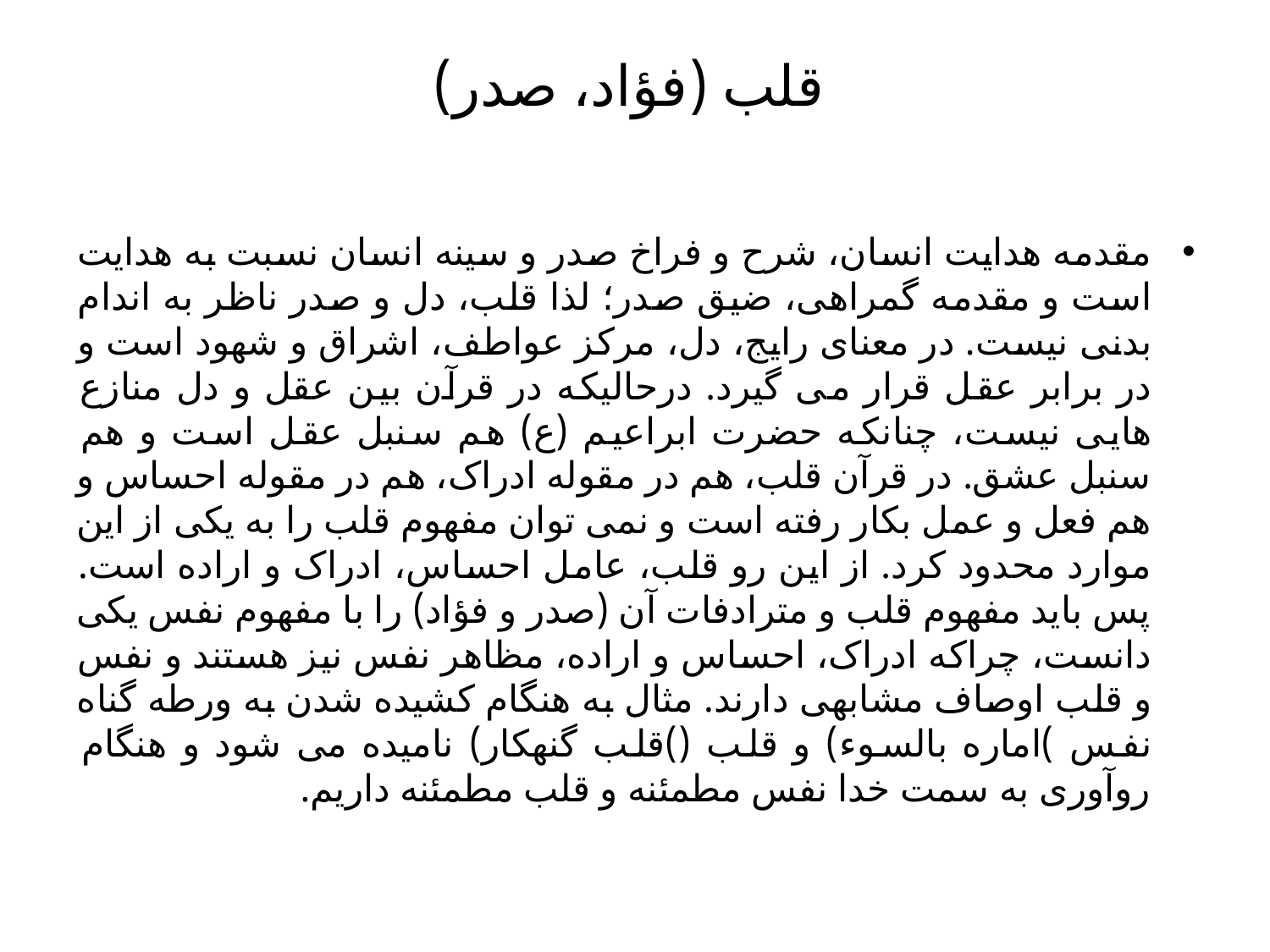

# قلب (فؤاد، صدر)
مقدمه هدایت انسان، شرح و فراخ صدر و سینه انسان نسبت به هدایت است و مقدمه گمراهی، ضیق صدر؛ لذا قلب، دل و صدر ناظر به اندام بدنی نیست. در معنای رایج، دل، مرکز عواطف، اشراق و شهود است و در برابر عقل قرار می گیرد. درحالیکه در قرآن بین عقل و دل منازع هایی نیست، چنانکه حضرت ابراعیم (ع) هم سنبل عقل است و هم سنبل عشق. در قرآن قلب، هم در مقوله ادراک، هم در مقوله احساس و هم فعل و عمل بکار رفته است و نمی توان مفهوم قلب را به یکی از این موارد محدود کرد. از این رو قلب، عامل احساس، ادراک و اراده است. پس باید مفهوم قلب و مترادفات آن (صدر و فؤاد) را با مفهوم نفس یکی دانست، چراکه ادراک، احساس و اراده، مظاهر نفس نیز هستند و نفس و قلب اوصاف مشابهی دارند. مثال به هنگام کشیده شدن به ورطه گناه نفس )اماره بالسوء) و قلب ()قلب گنهکار) نامیده می شود و هنگام روآوری به سمت خدا نفس مطمئنه و قلب مطمئنه داریم.